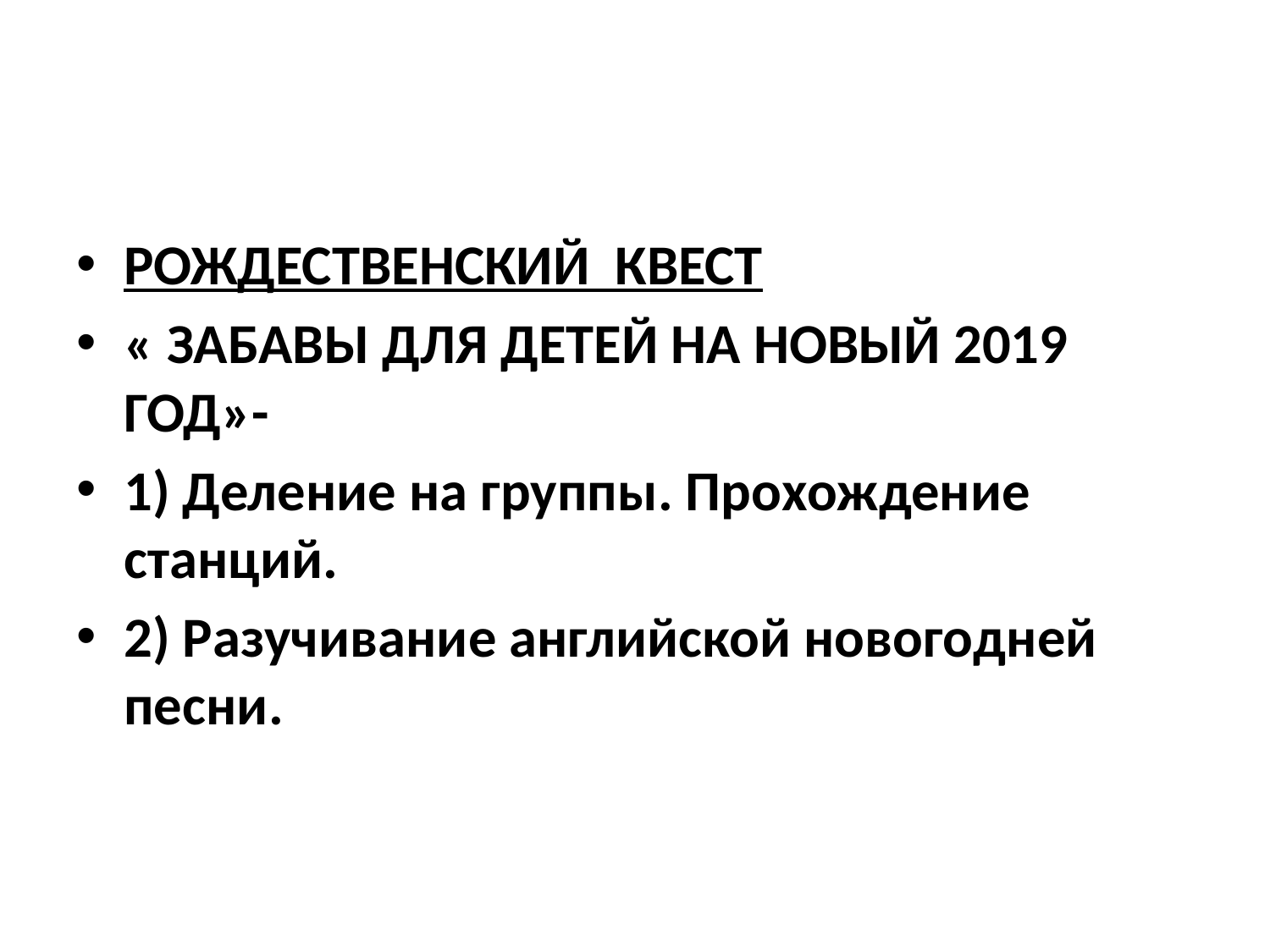

#
РОЖДЕСТВЕНСКИЙ  КВЕСТ
« ЗАБАВЫ ДЛЯ ДЕТЕЙ НА НОВЫЙ 2019 ГОД»-
1) Деление на группы. Прохождение станций.
2) Разучивание английской новогодней песни.